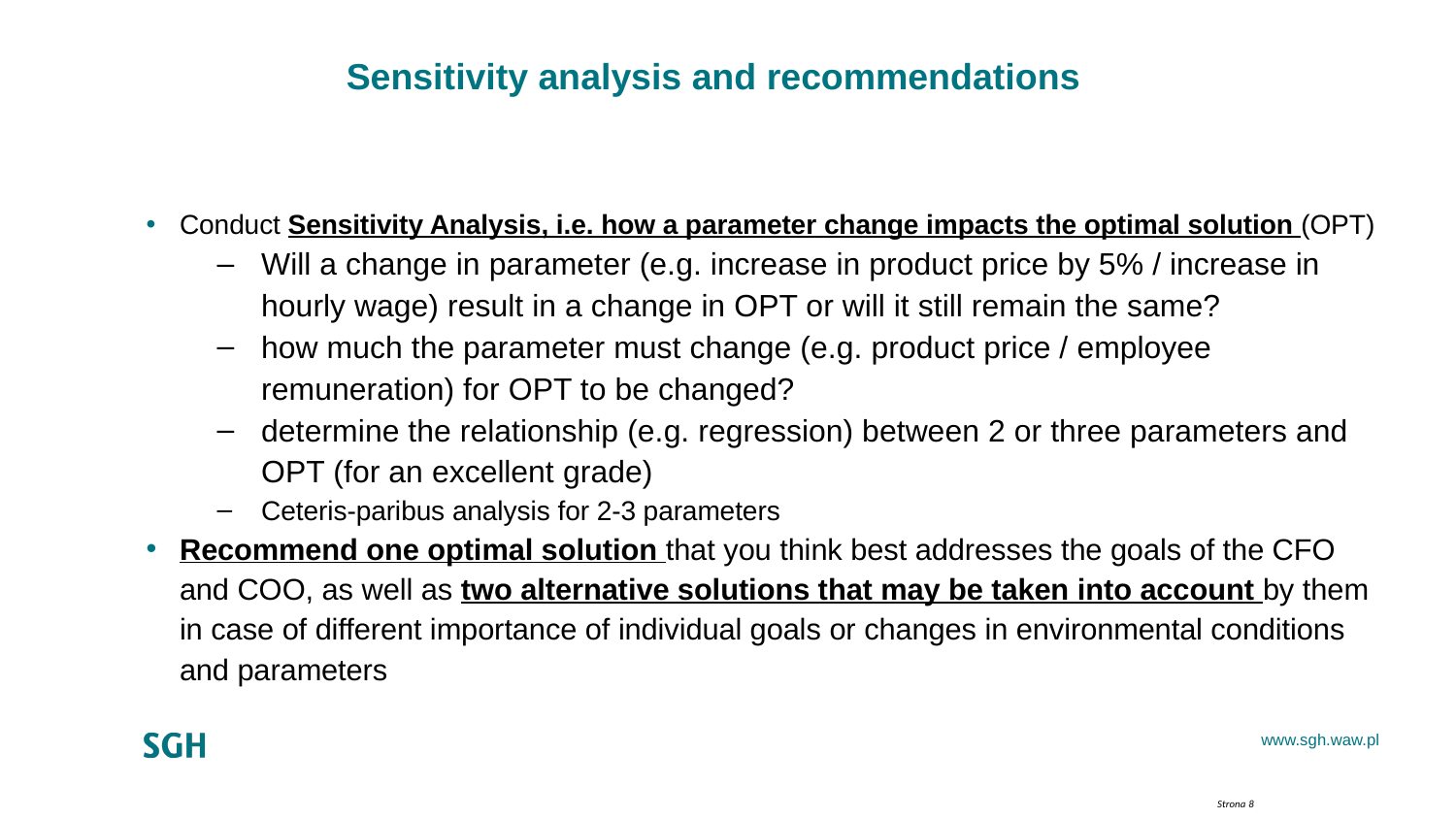

# Sensitivity analysis and recommendations

Conduct Sensitivity Analysis, i.e. how a parameter change impacts the optimal solution (OPT)
Will a change in parameter (e.g. increase in product price by 5% / increase in hourly wage) result in a change in OPT or will it still remain the same?
how much the parameter must change (e.g. product price / employee remuneration) for OPT to be changed?
determine the relationship (e.g. regression) between 2 or three parameters and OPT (for an excellent grade)
Ceteris-paribus analysis for 2-3 parameters
Recommend one optimal solution that you think best addresses the goals of the CFO and COO, as well as two alternative solutions that may be taken into account by them in case of different importance of individual goals or changes in environmental conditions and parameters

Strona 8